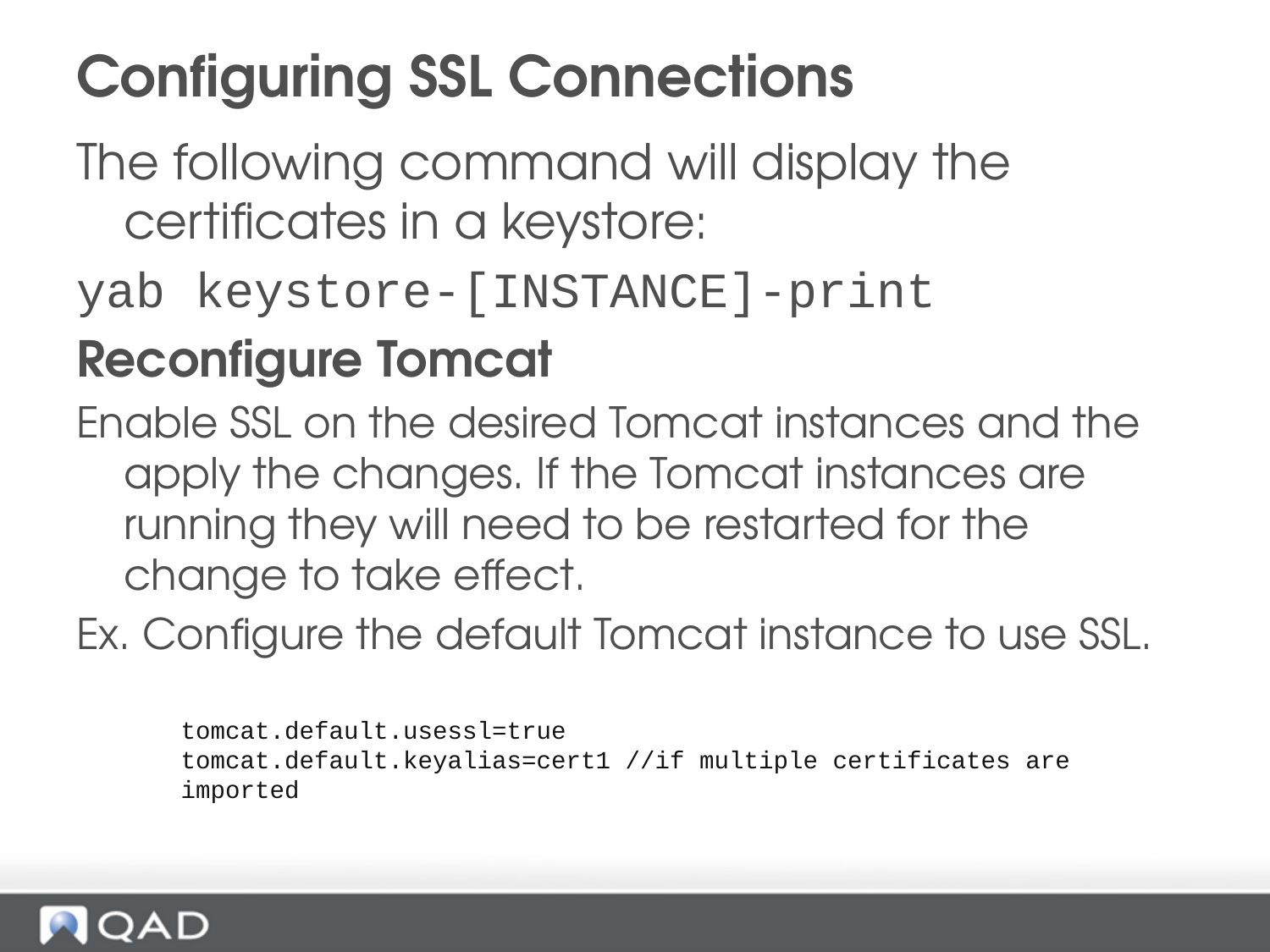

# Configuring SSL Connections
The following command will display the certificates in a keystore:
yab keystore-[INSTANCE]-print
Reconfigure Tomcat
Enable SSL on the desired Tomcat instances and the apply the changes. If the Tomcat instances are running they will need to be restarted for the change to take effect.
Ex. Configure the default Tomcat instance to use SSL.
tomcat.default.usessl=true
tomcat.default.keyalias=cert1 //if multiple certificates are
imported